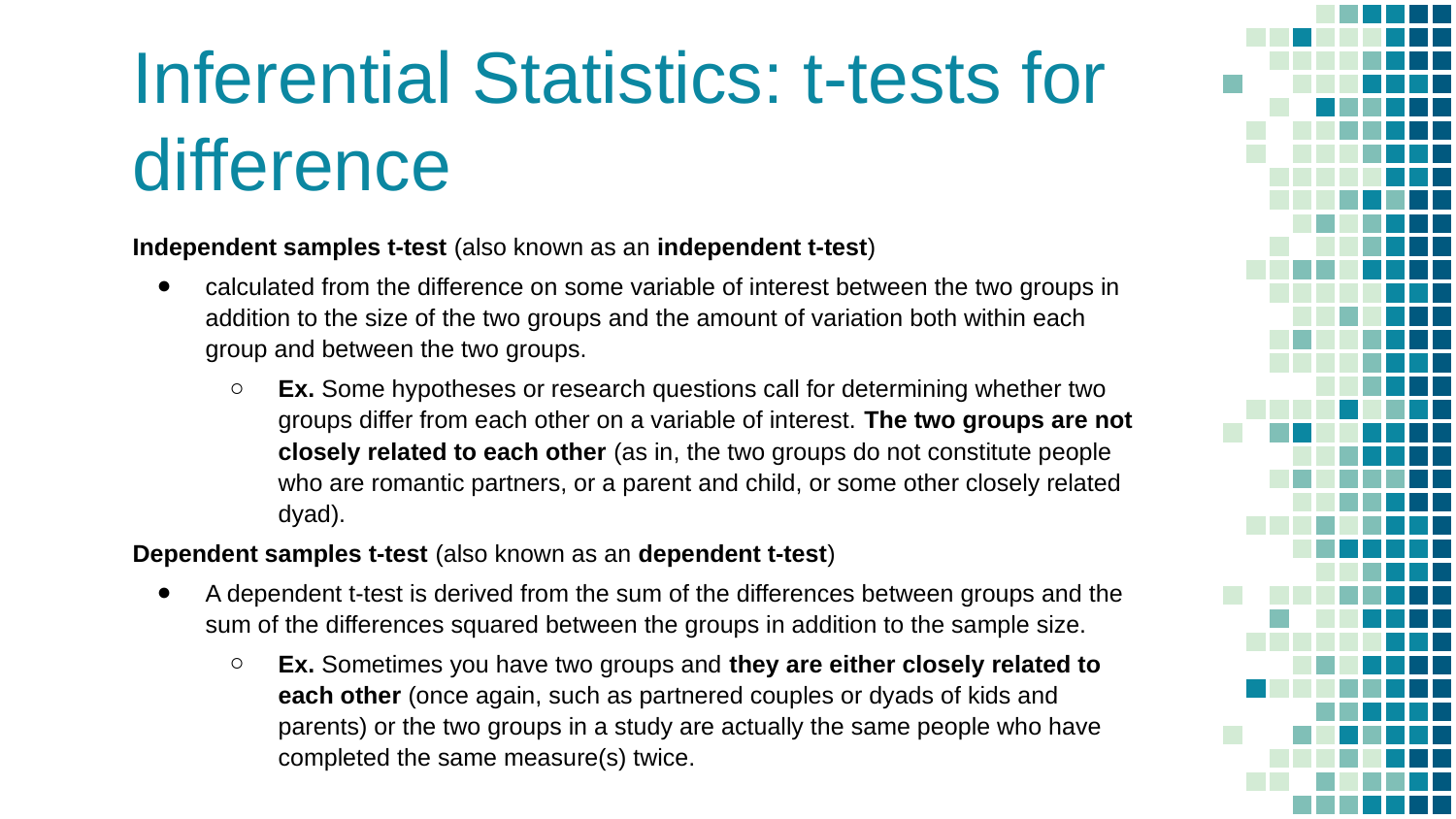

# Inferential Statistics: t-tests for difference

Independent samples t-test (also known as an independent t-test)
calculated from the difference on some variable of interest between the two groups in addition to the size of the two groups and the amount of variation both within each group and between the two groups.
Ex. Some hypotheses or research questions call for determining whether two groups differ from each other on a variable of interest. The two groups are not closely related to each other (as in, the two groups do not constitute people who are romantic partners, or a parent and child, or some other closely related dyad).
Dependent samples t-test (also known as an dependent t-test)
A dependent t-test is derived from the sum of the differences between groups and the sum of the differences squared between the groups in addition to the sample size.
Ex. Sometimes you have two groups and they are either closely related to each other (once again, such as partnered couples or dyads of kids and parents) or the two groups in a study are actually the same people who have completed the same measure(s) twice.